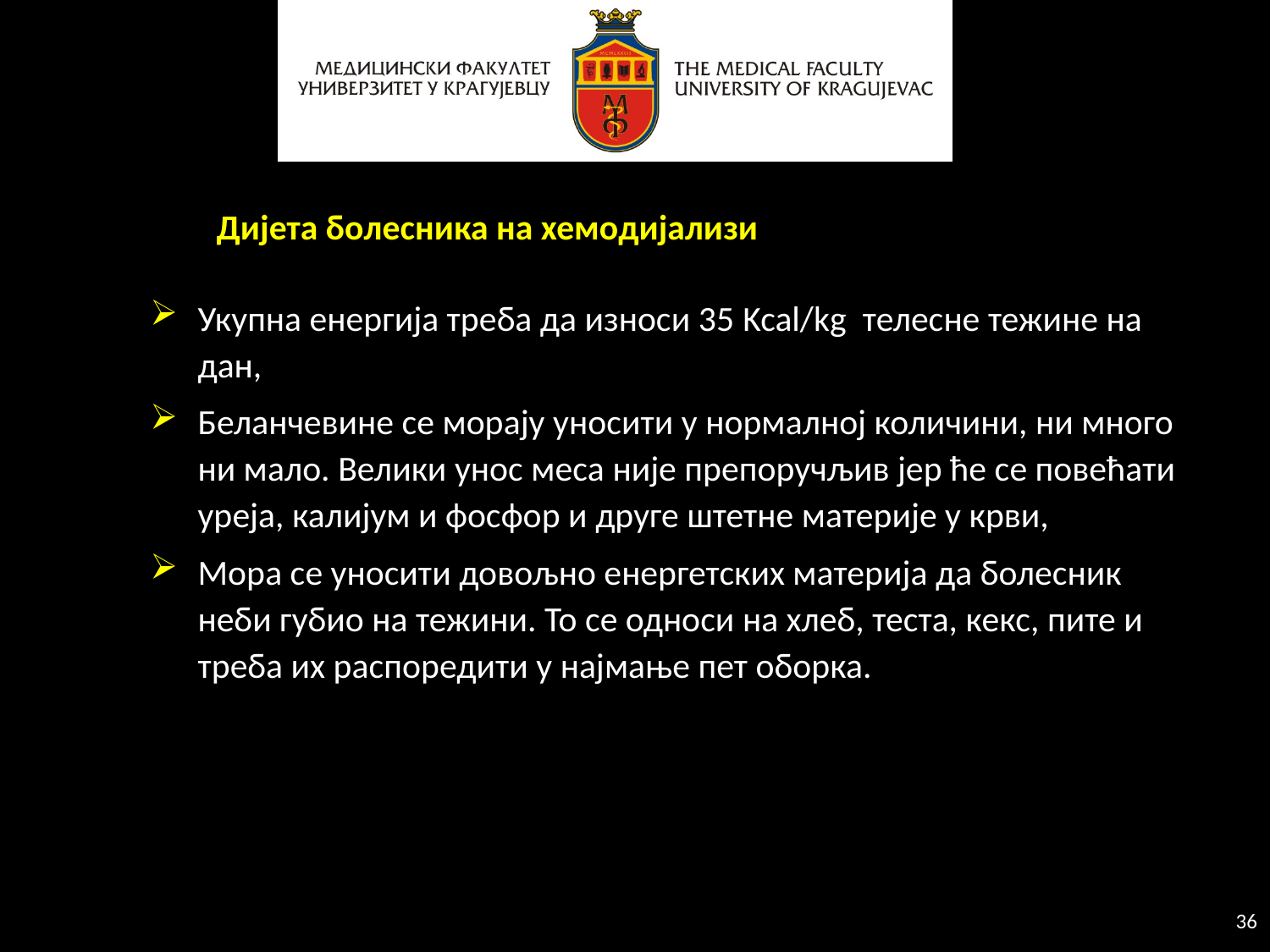

Дијета болесника на хемодијализи
Укупна енергија треба да износи 35 Kcal/kg  телесне тежине на дан,
Беланчевине се морају уносити у нормалној количини, ни много ни мало. Велики унос меса није препоручљив јер ће се повећати уреја, калијум и фосфор и друге штетне материје у крви,
Мора се уносити довољно енергетских материја да болесник неби губио на тежини. То се односи на хлеб, теста, кекс, пите и треба их распоредити у најмање пет оборка.
36